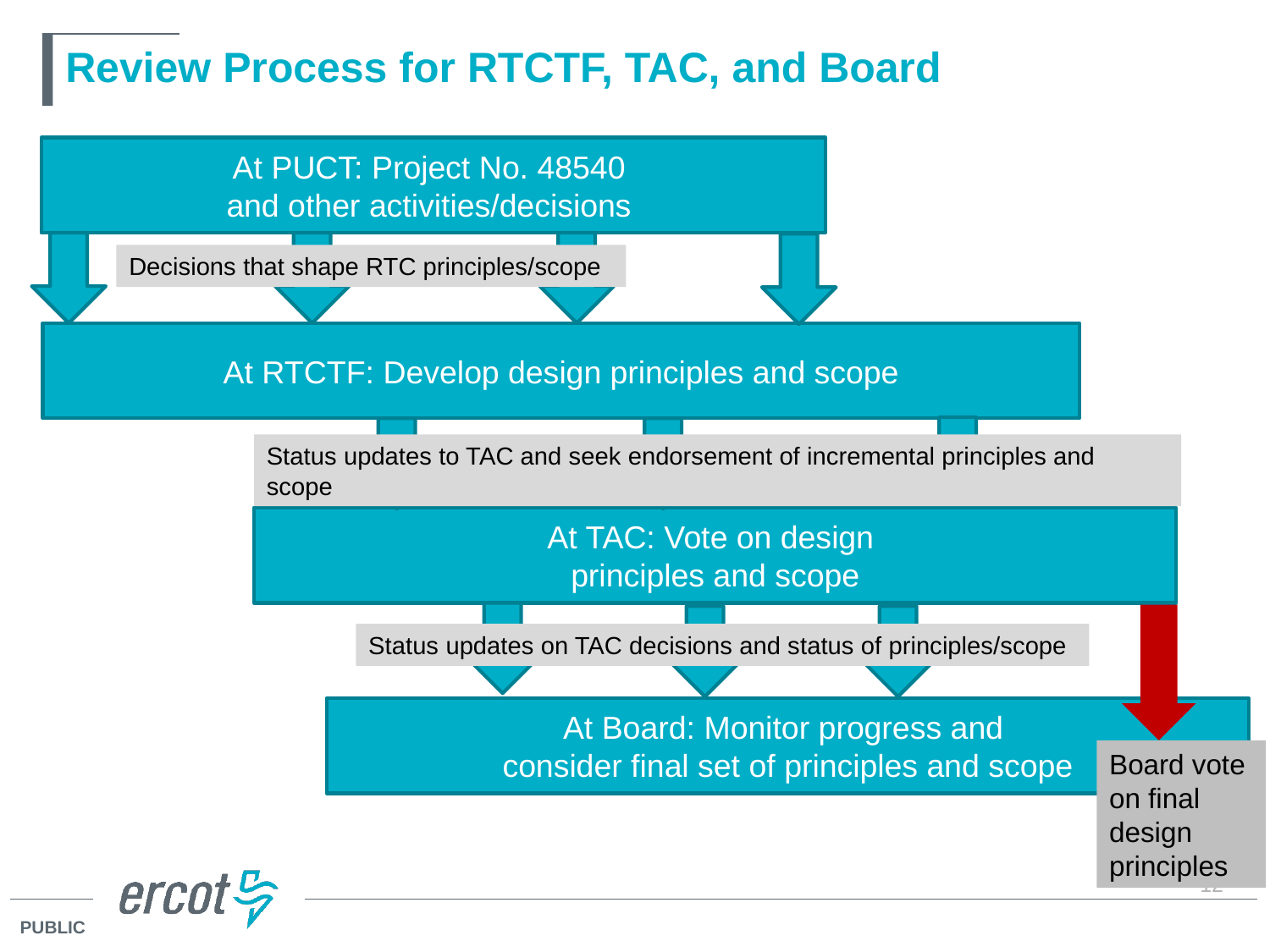

# Review Process for RTCTF, TAC, and Board
At PUCT: Project No. 48540
and other activities/decisions

Decisions that shape RTC principles/scope
At RTCTF: Develop design principles and scope

Status updates to TAC and seek endorsement of incremental principles and scope
At TAC: Vote on design
principles and scope

Status updates on TAC decisions and status of principles/scope
At Board: Monitor progress and
consider final set of principles and scope
Board vote on final design principles
12